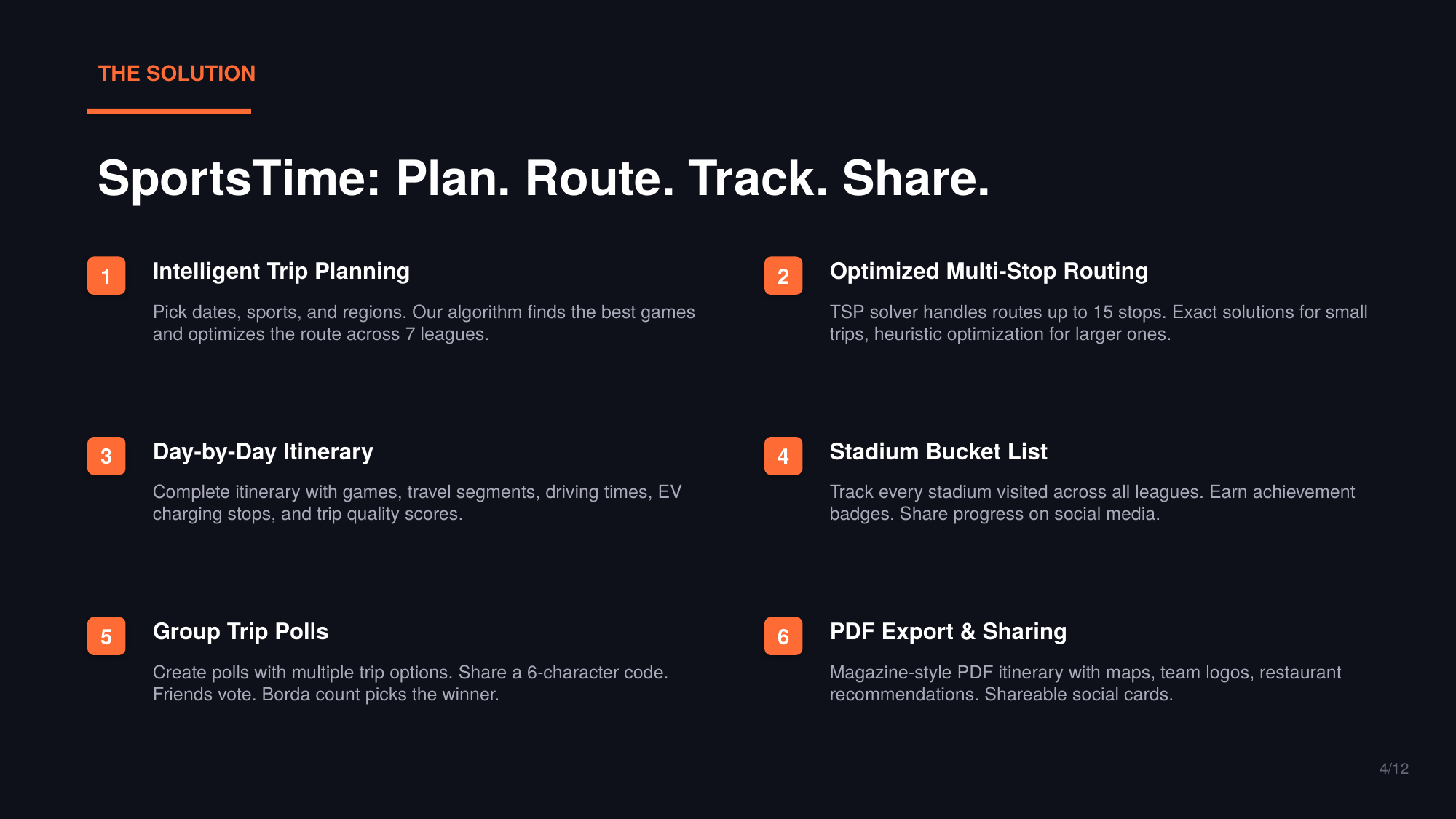

THE SOLUTION

SportsTime: Plan. Route. Track. Share.
Intelligent Trip Planning
Optimized Multi-Stop Routing
1
2
Pick dates, sports, and regions. Our algorithm finds the best games and optimizes the route across 7 leagues.
TSP solver handles routes up to 15 stops. Exact solutions for small trips, heuristic optimization for larger ones.
Day-by-Day Itinerary
Stadium Bucket List
3
4
Complete itinerary with games, travel segments, driving times, EV charging stops, and trip quality scores.
Track every stadium visited across all leagues. Earn achievement badges. Share progress on social media.
Group Trip Polls
PDF Export & Sharing
5
6
Create polls with multiple trip options. Share a 6-character code. Friends vote. Borda count picks the winner.
Magazine-style PDF itinerary with maps, team logos, restaurant recommendations. Shareable social cards.
4/12